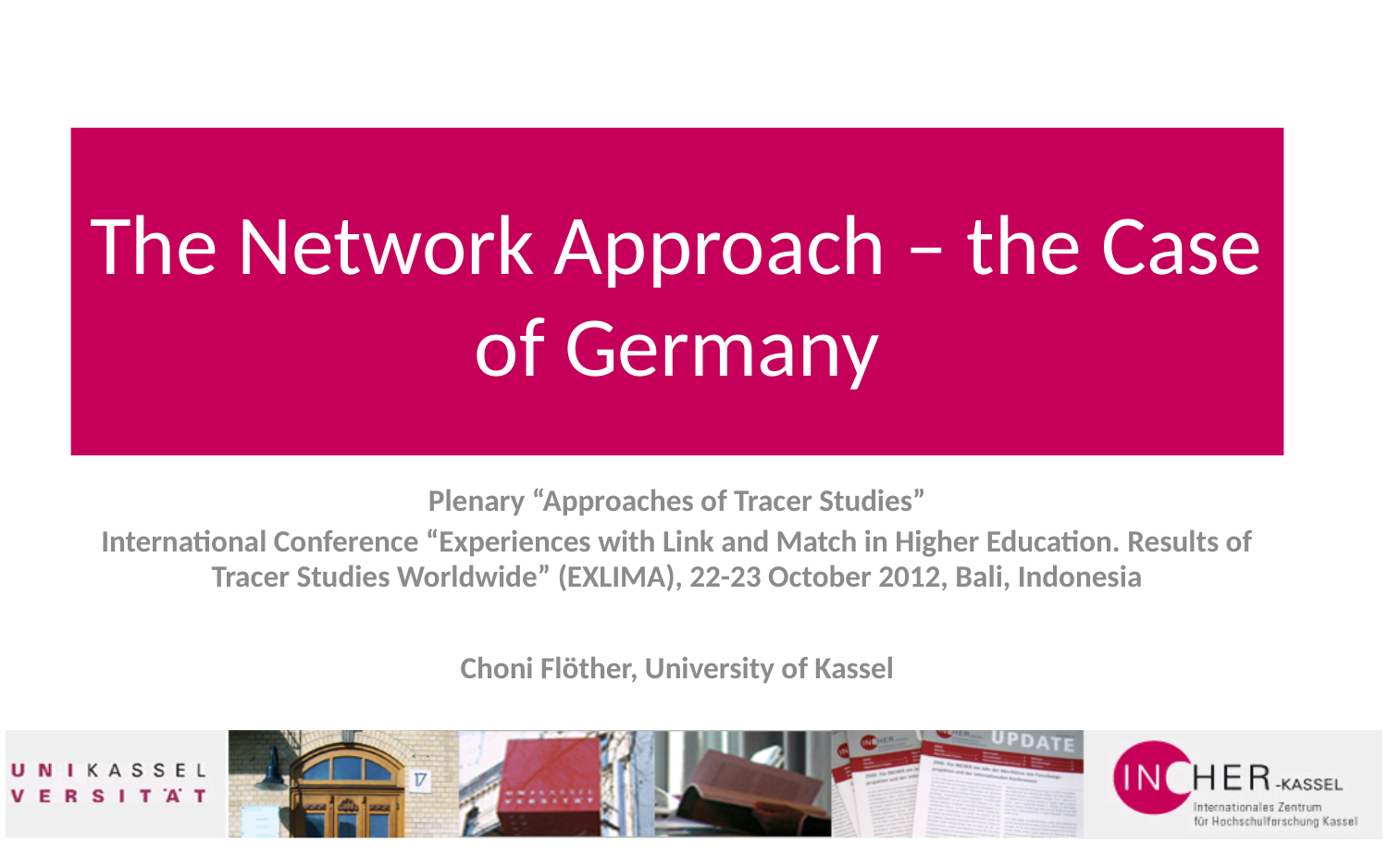

# The Network Approach – the Case of Germany
Plenary “Approaches of Tracer Studies”
International Conference “Experiences with Link and Match in Higher Education. Results of Tracer Studies Worldwide” (EXLIMA), 22-23 October 2012, Bali, Indonesia

Choni Flöther, University of Kassel